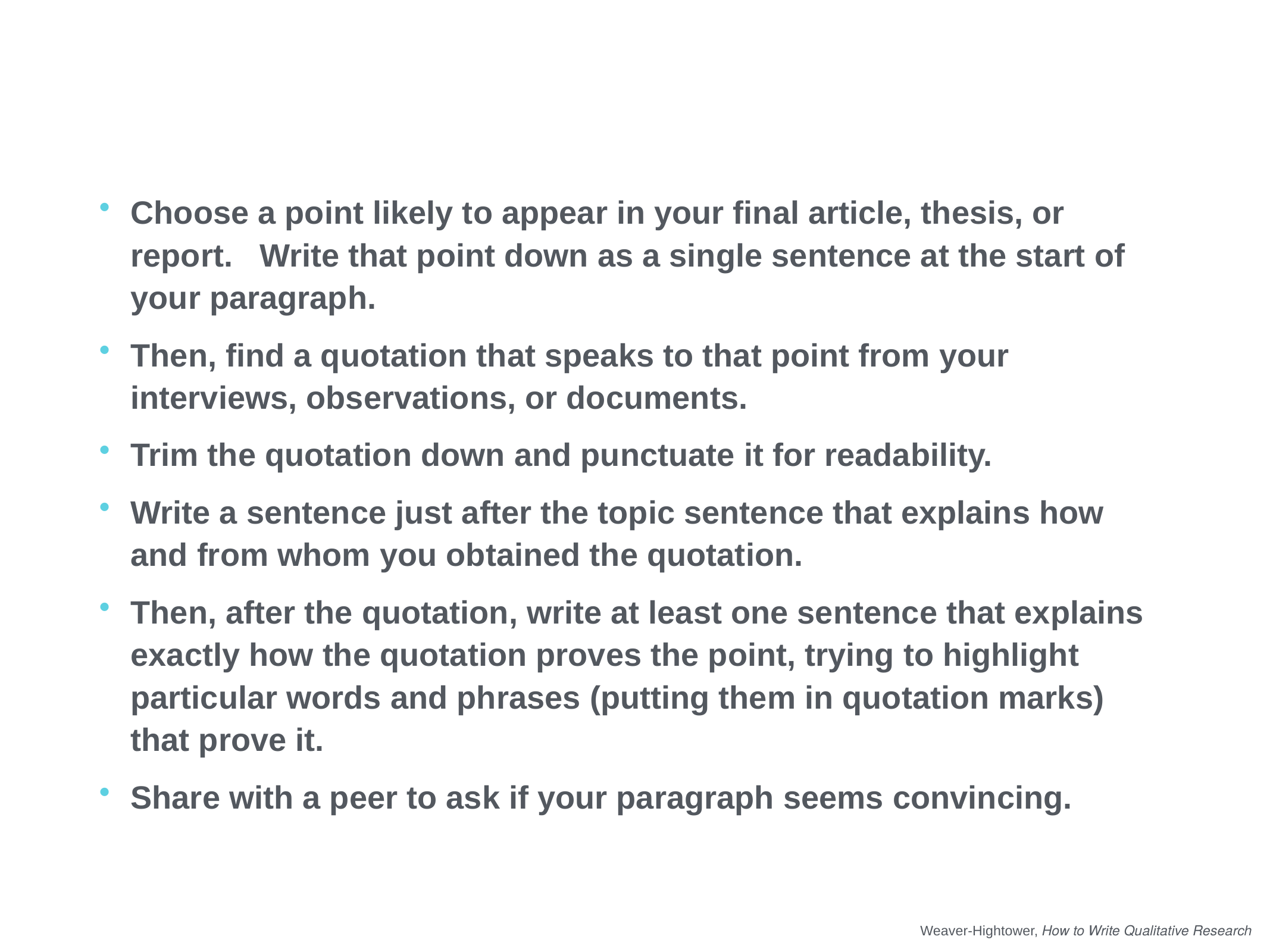

# Practice the SQC model
Choose a point likely to appear in your final article, thesis, or report.   Write that point down as a single sentence at the start of your paragraph.
Then, find a quotation that speaks to that point from your interviews, observations, or documents.
Trim the quotation down and punctuate it for readability.
Write a sentence just after the topic sentence that explains how and from whom you obtained the quotation.
Then, after the quotation, write at least one sentence that explains exactly how the quotation proves the point, trying to highlight particular words and phrases (putting them in quotation marks) that prove it.
Share with a peer to ask if your paragraph seems convincing.